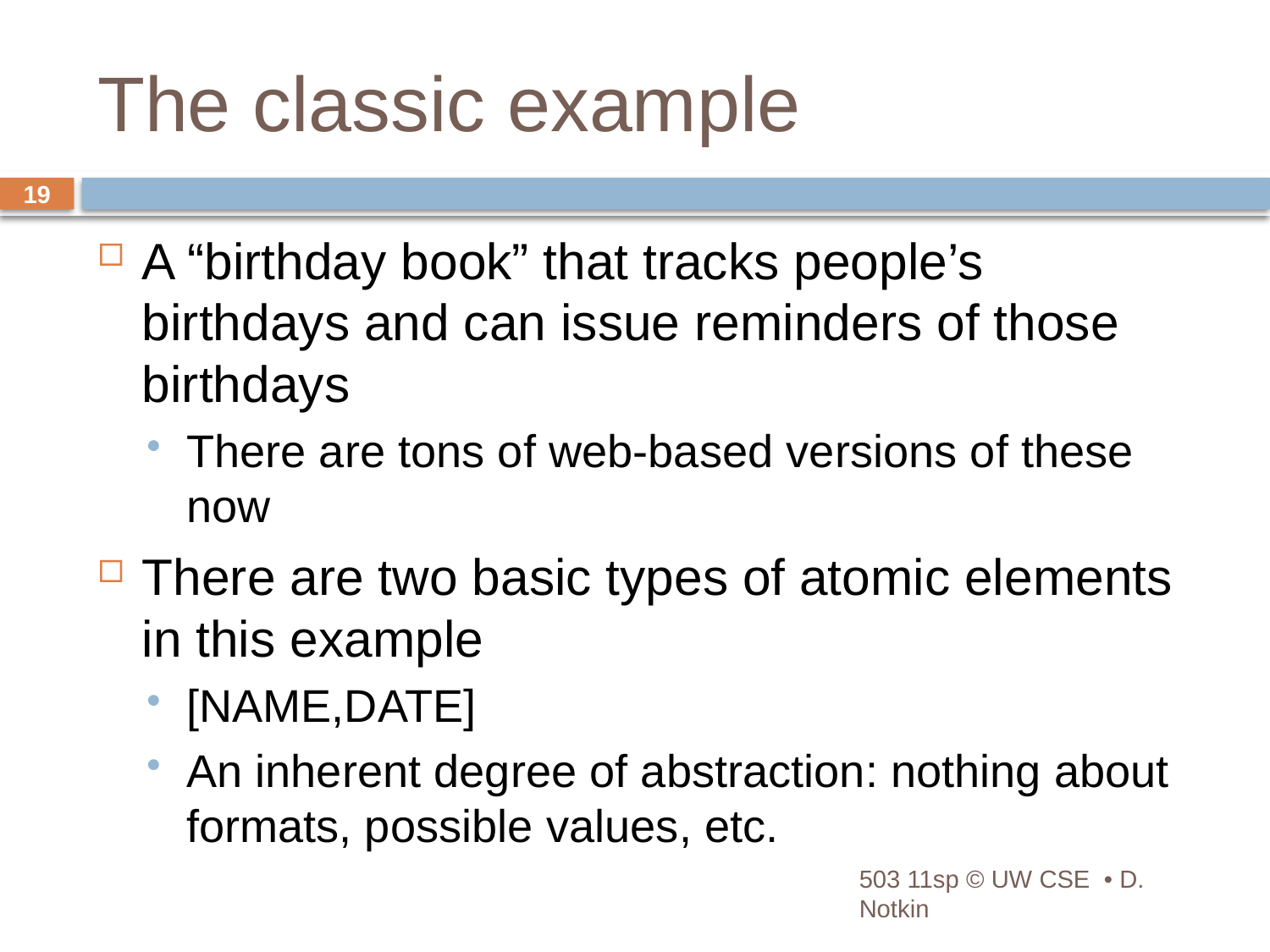

# The classic example
19
A “birthday book” that tracks people’s birthdays and can issue reminders of those birthdays
There are tons of web-based versions of these now
There are two basic types of atomic elements in this example
[NAME,DATE]
An inherent degree of abstraction: nothing about formats, possible values, etc.
503 11sp © UW CSE  • D. Notkin